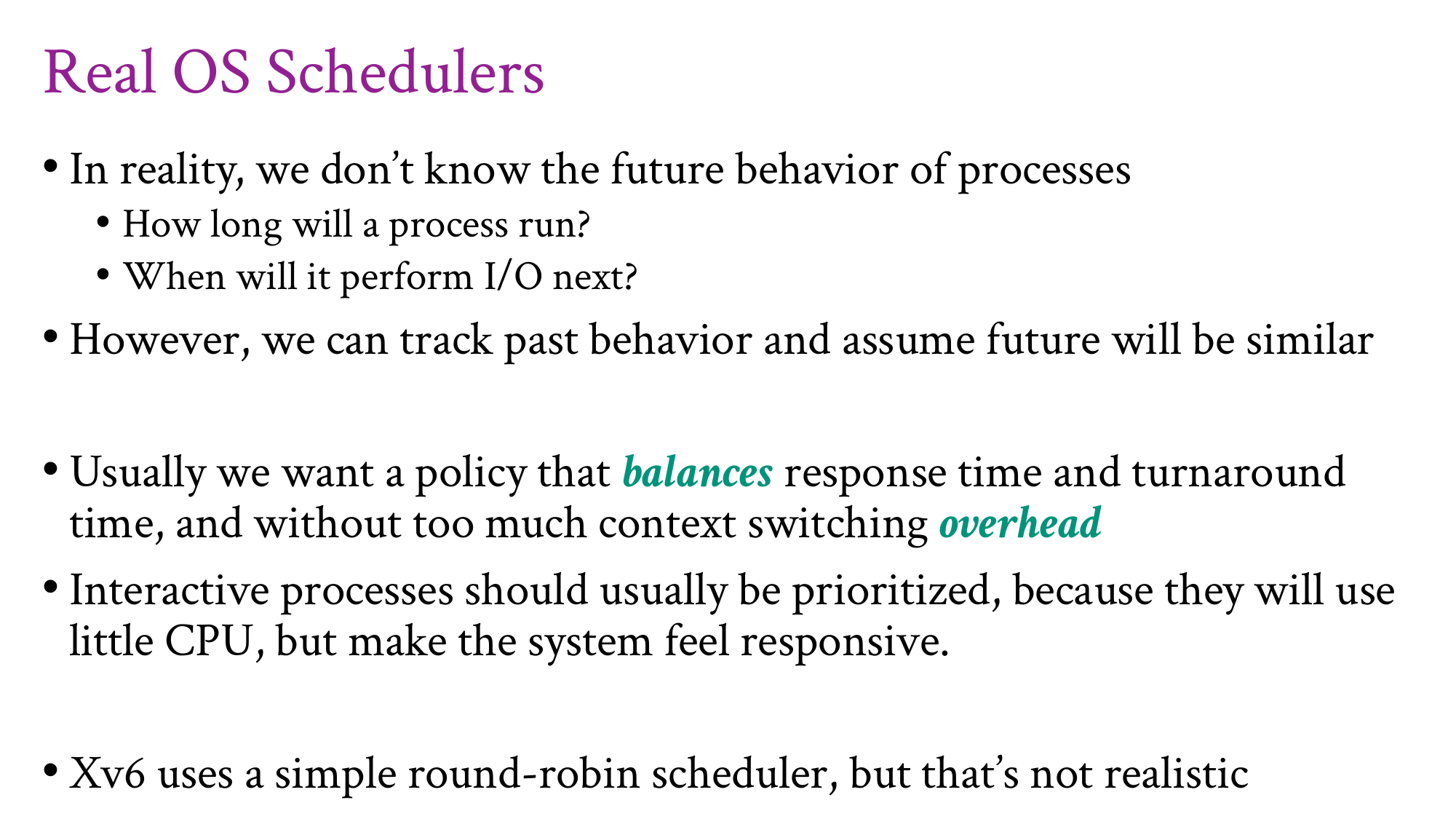

# Real OS Schedulers
In reality, we don’t know the future behavior of processes
How long will a process run?
When will it perform I/O next?
However, we can track past behavior and assume future will be similar

Usually we want a policy that balances response time and turnaround time, and without too much context switching overhead
Interactive processes should usually be prioritized, because they will use little CPU, but make the system feel responsive.

Xv6 uses a simple round-robin scheduler, but that’s not realistic